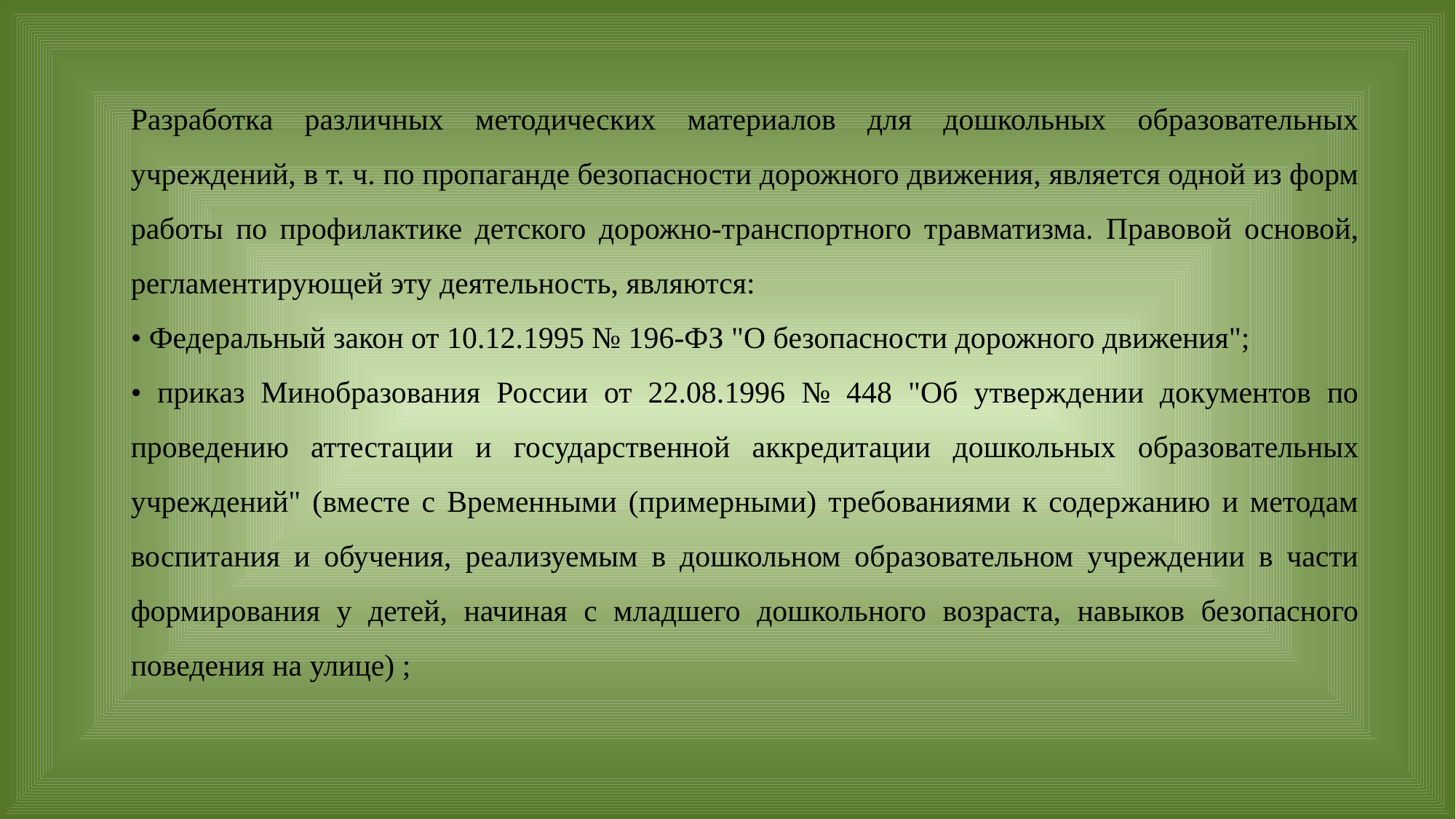

Разработка различных методических материалов для дошкольных образовательных учреждений, в т. ч. по пропаганде безопасности дорожного движения, является одной из форм работы по профилактике детского дорожно-транспортного травматизма. Правовой основой, регламентирующей эту деятельность, являются:
• Федеральный закон от 10.12.1995 № 196-ФЗ "О безопасности дорожного движения";
• приказ Минобразования России от 22.08.1996 № 448 "Об утверждении документов по проведению аттестации и государственной аккредитации дошкольных образовательных учреждений" (вместе с Временными (примерными) требованиями к содержанию и методам воспитания и обучения, реализуемым в дошкольном образовательном учреждении в части формирования у детей, начиная с младшего дошкольного возраста, навыков безопасного поведения на улице) ;